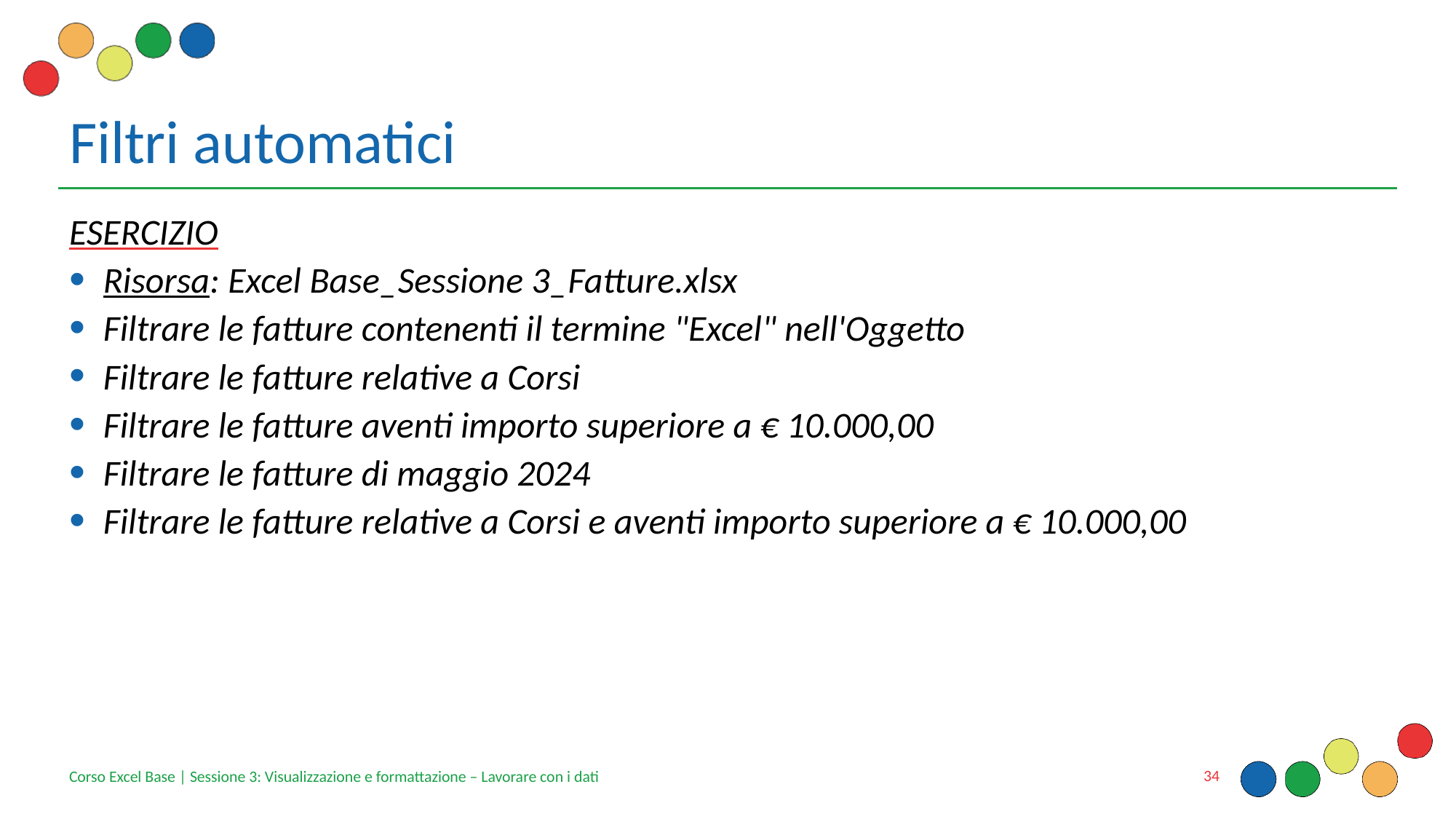

# Filtri automatici
ESERCIZIO
Risorsa: Excel Base_Sessione 3_Fatture.xlsx
Filtrare le fatture contenenti il termine "Excel" nell'Oggetto
Filtrare le fatture relative a Corsi
Filtrare le fatture aventi importo superiore a € 10.000,00
Filtrare le fatture di maggio 2024
Filtrare le fatture relative a Corsi e aventi importo superiore a € 10.000,00
34
Corso Excel Base | Sessione 3: Visualizzazione e formattazione – Lavorare con i dati